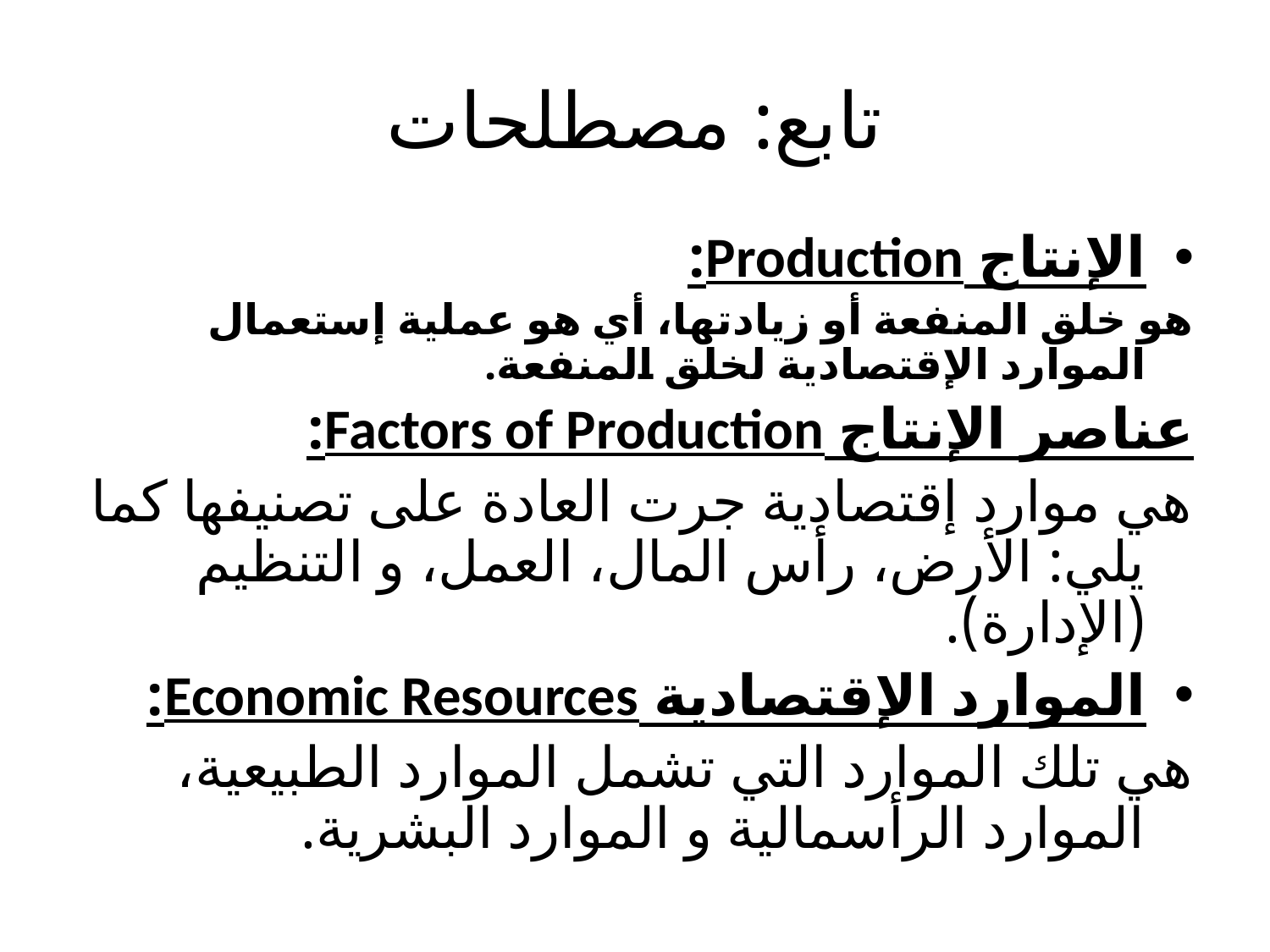

# تابع: مصطلحات
الإنتاج Production:
هو خلق المنفعة أو زيادتها، أي هو عملية إستعمال الموارد الإقتصادية لخلق المنفعة.
عناصر الإنتاج Factors of Production:
	هي موارد إقتصادية جرت العادة على تصنيفها كما يلي: الأرض، رأس المال، العمل، و التنظيم (الإدارة).
الموارد الإقتصادية Economic Resources:
	هي تلك الموارد التي تشمل الموارد الطبيعية، الموارد الرأسمالية و الموارد البشرية.